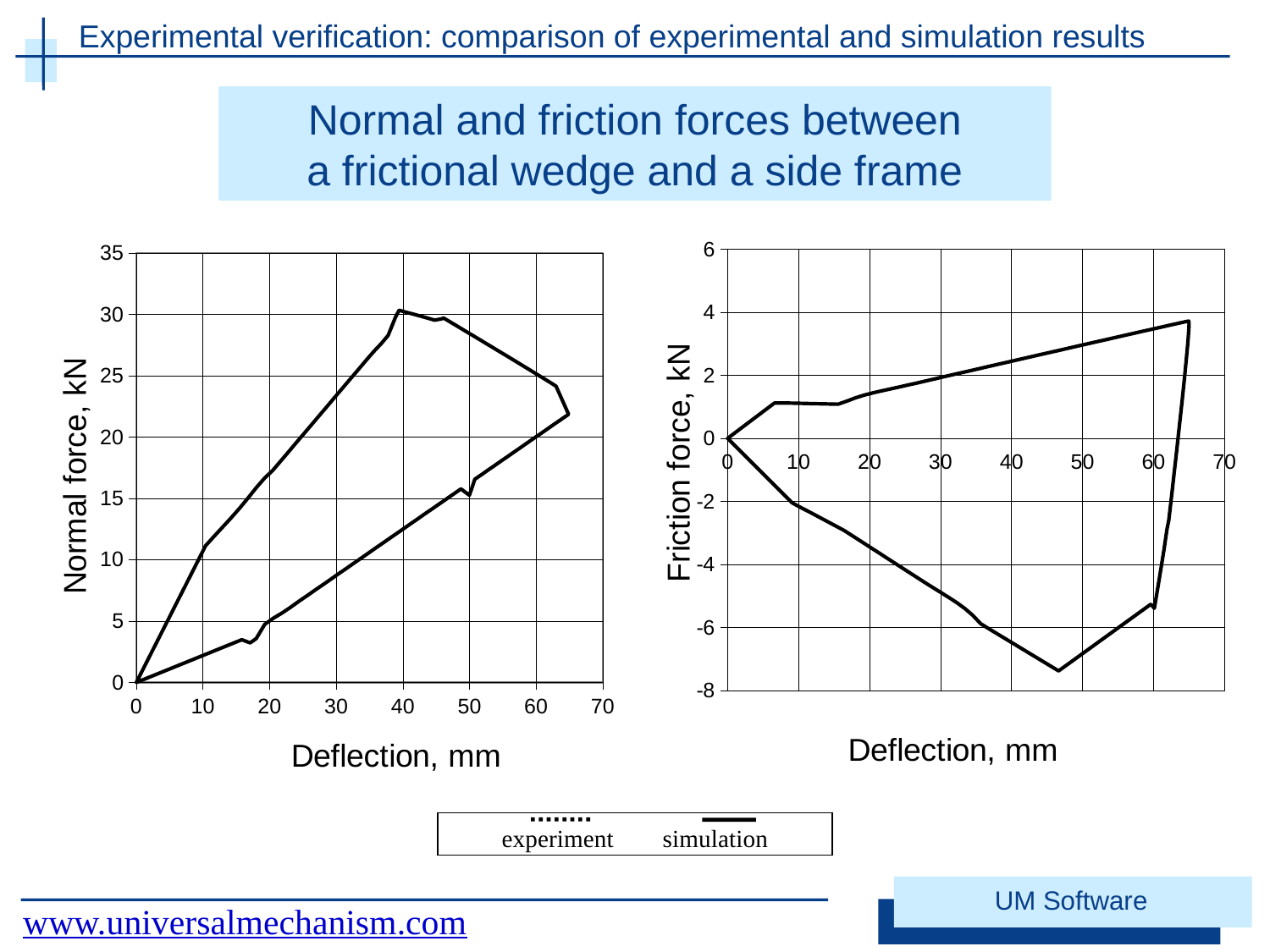

Experimental verification: comparison of experimental and simulation results
Normal and friction forces between
a frictional wedge and a side frame

### Chart

| Category |  |  |
|---|---|---|

### Chart

| Category |  |  |
|---|---|---|
experiment        simulation